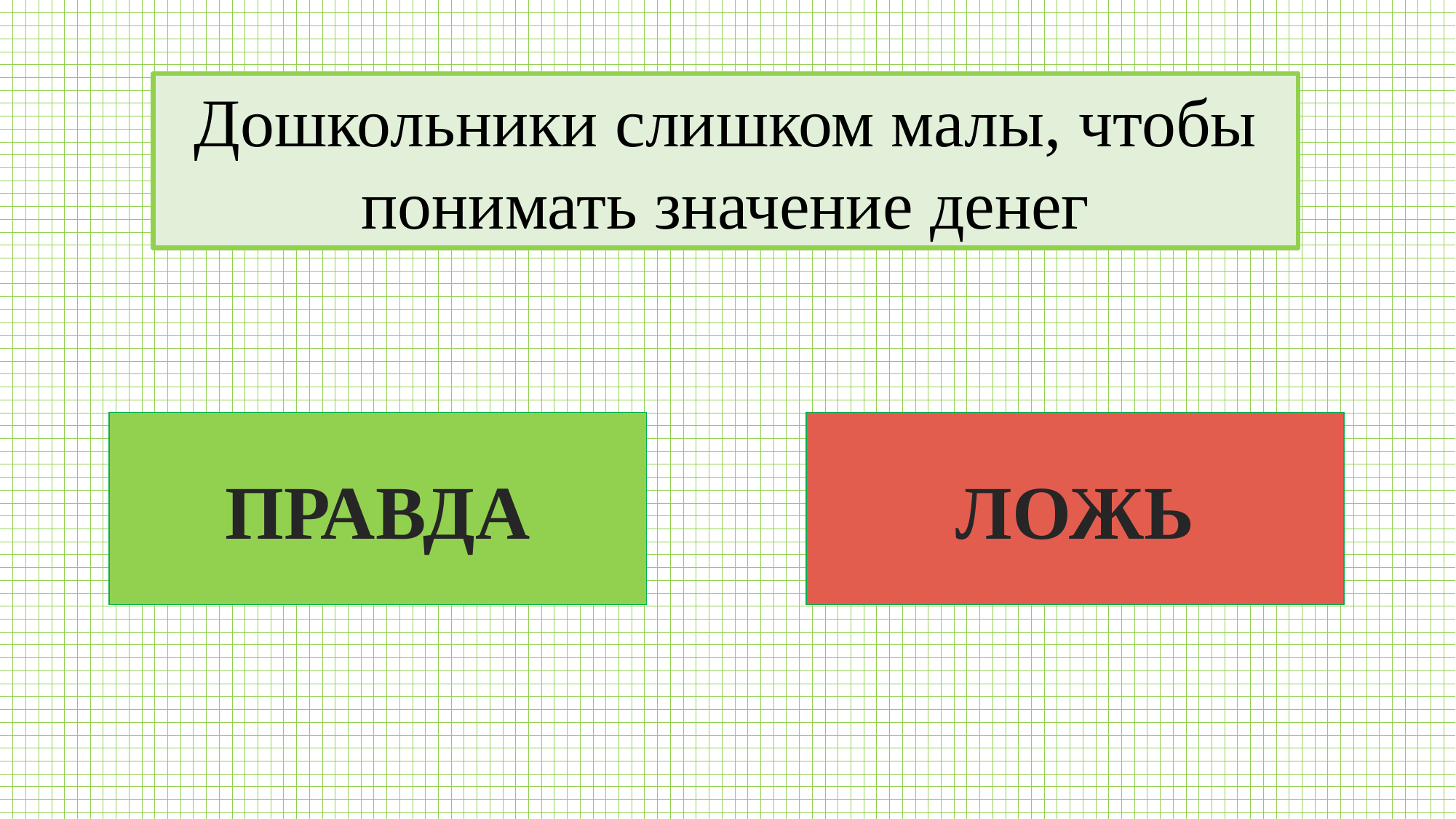

Дошкольники слишком малы, чтобы понимать значение денег
ПРАВДА
ЛОЖЬ